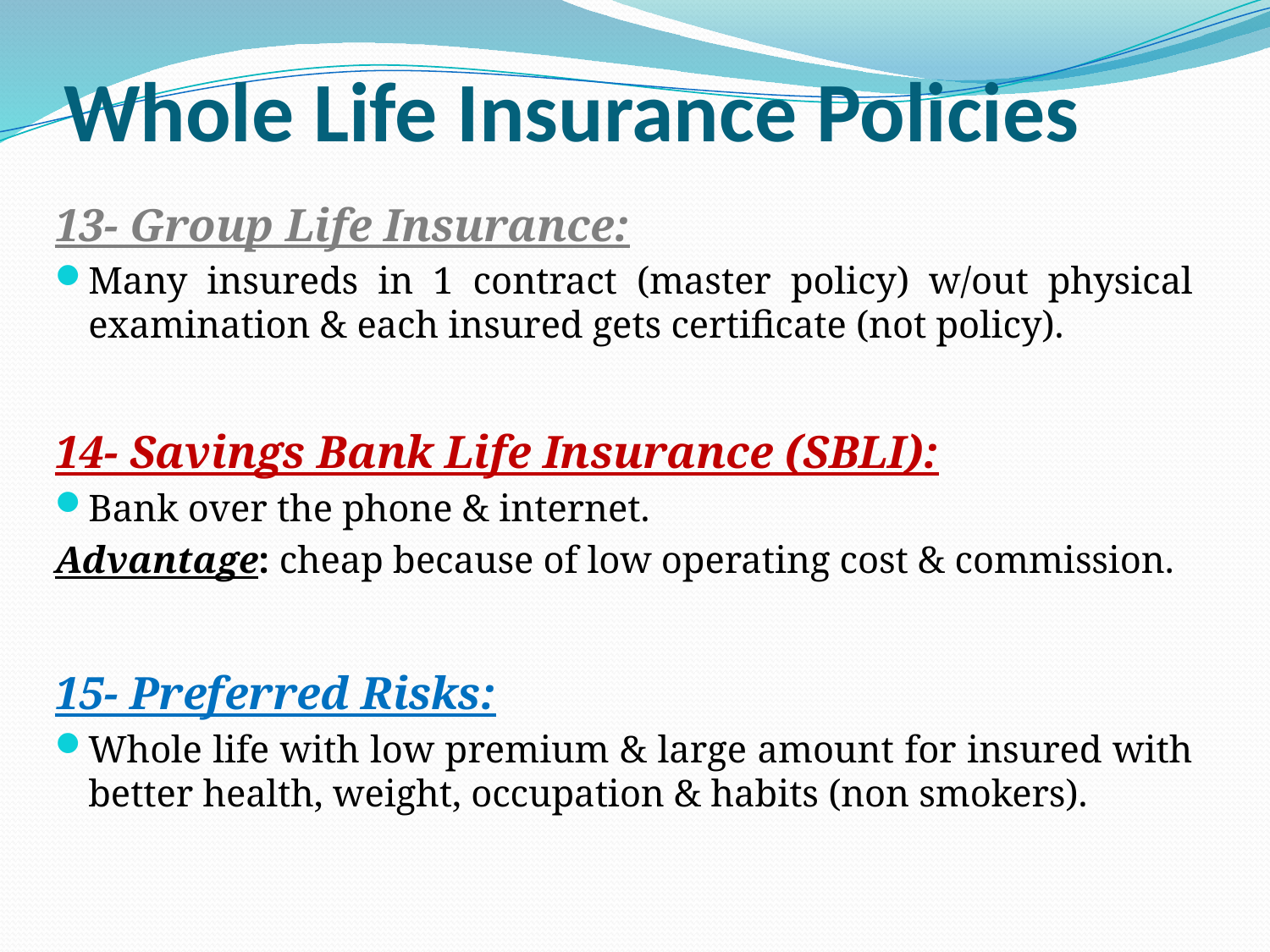

# Whole Life Insurance Policies
13- Group Life Insurance:
Many insureds in 1 contract (master policy) w/out physical examination & each insured gets certificate (not policy).

14- Savings Bank Life Insurance (SBLI):
Bank over the phone & internet.
Advantage: cheap because of low operating cost & commission.

15- Preferred Risks:
Whole life with low premium & large amount for insured with better health, weight, occupation & habits (non smokers).